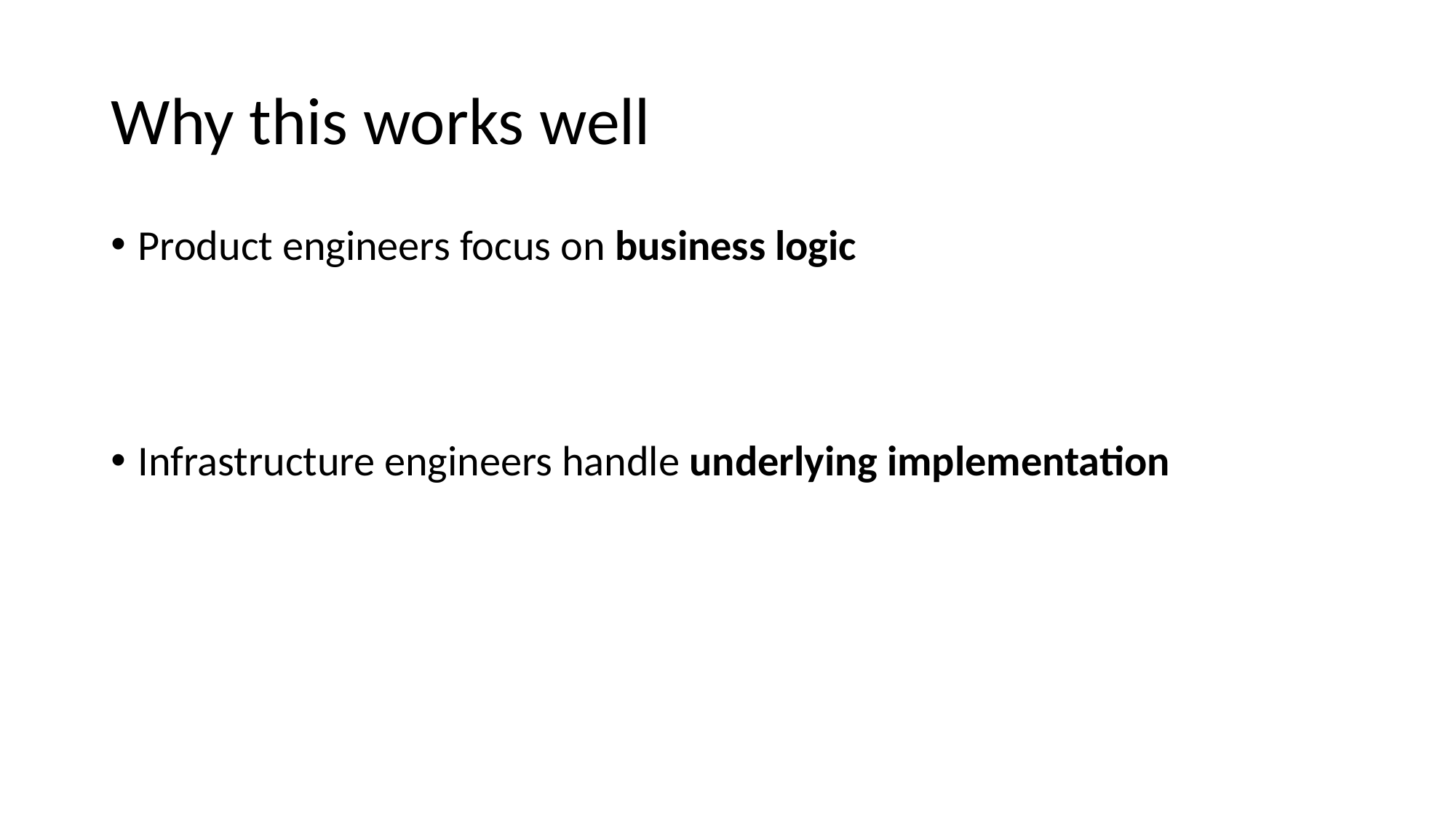

# Why this works well
Product engineers focus on business logic
Database-agnostic: switching MySQL => Postgres has no visible impact
Fully declarative: ignorant of indexes, data sizes, join order…

Infrastructure engineers handle underlying implementation
Free to choose the best database for the job
Compiler ensures workarounds for database bugs are always in place
Compiler ensures proper semantics in tricky situations:
optional edges followed by required edges (outer join then inner join)
recursive edge traversals (recursive joins)